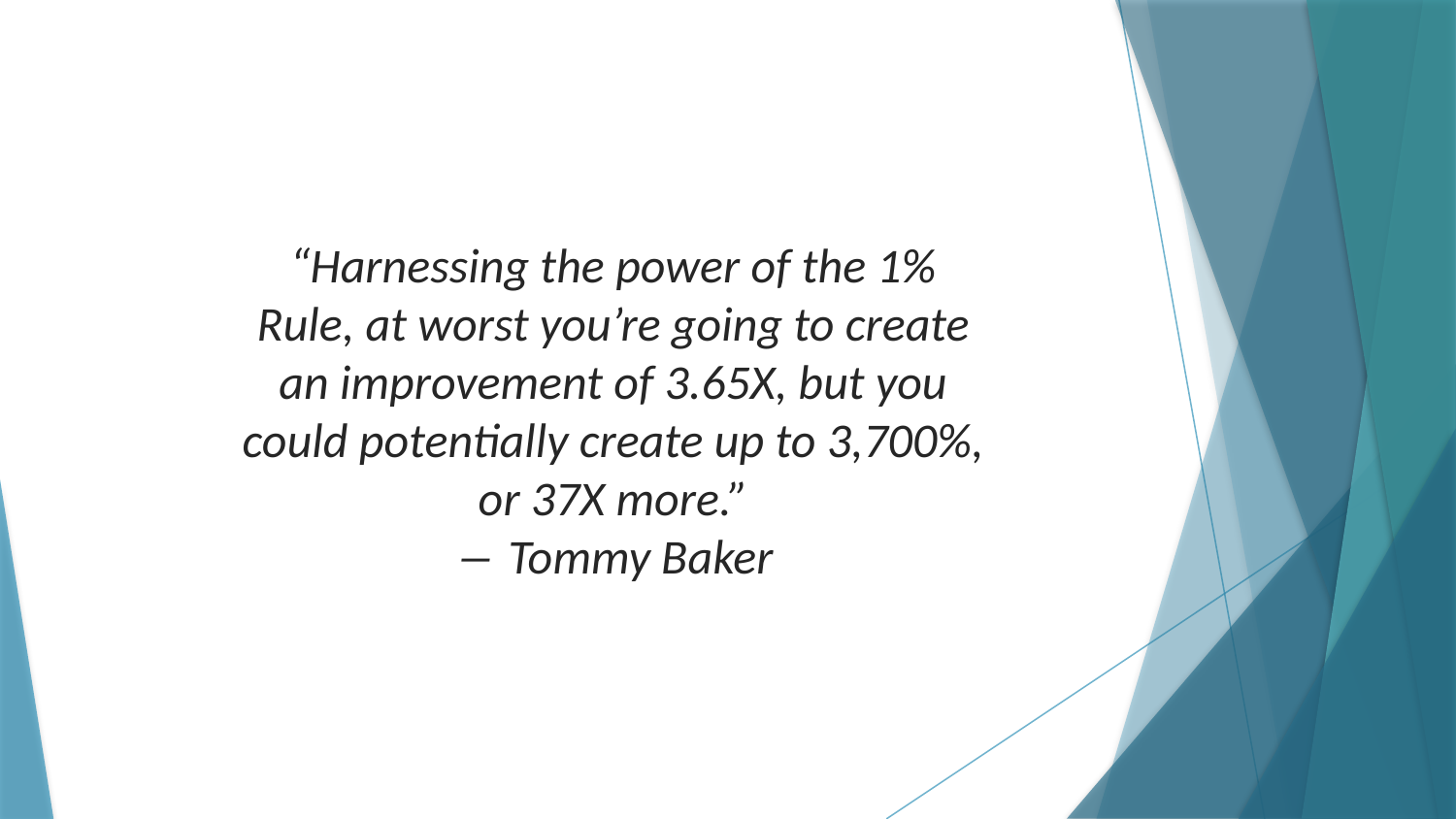

“Harnessing the power of the 1% Rule, at worst you’re going to create an improvement of 3.65X, but you could potentially create up to 3,700%, or 37X more.”
― Tommy Baker